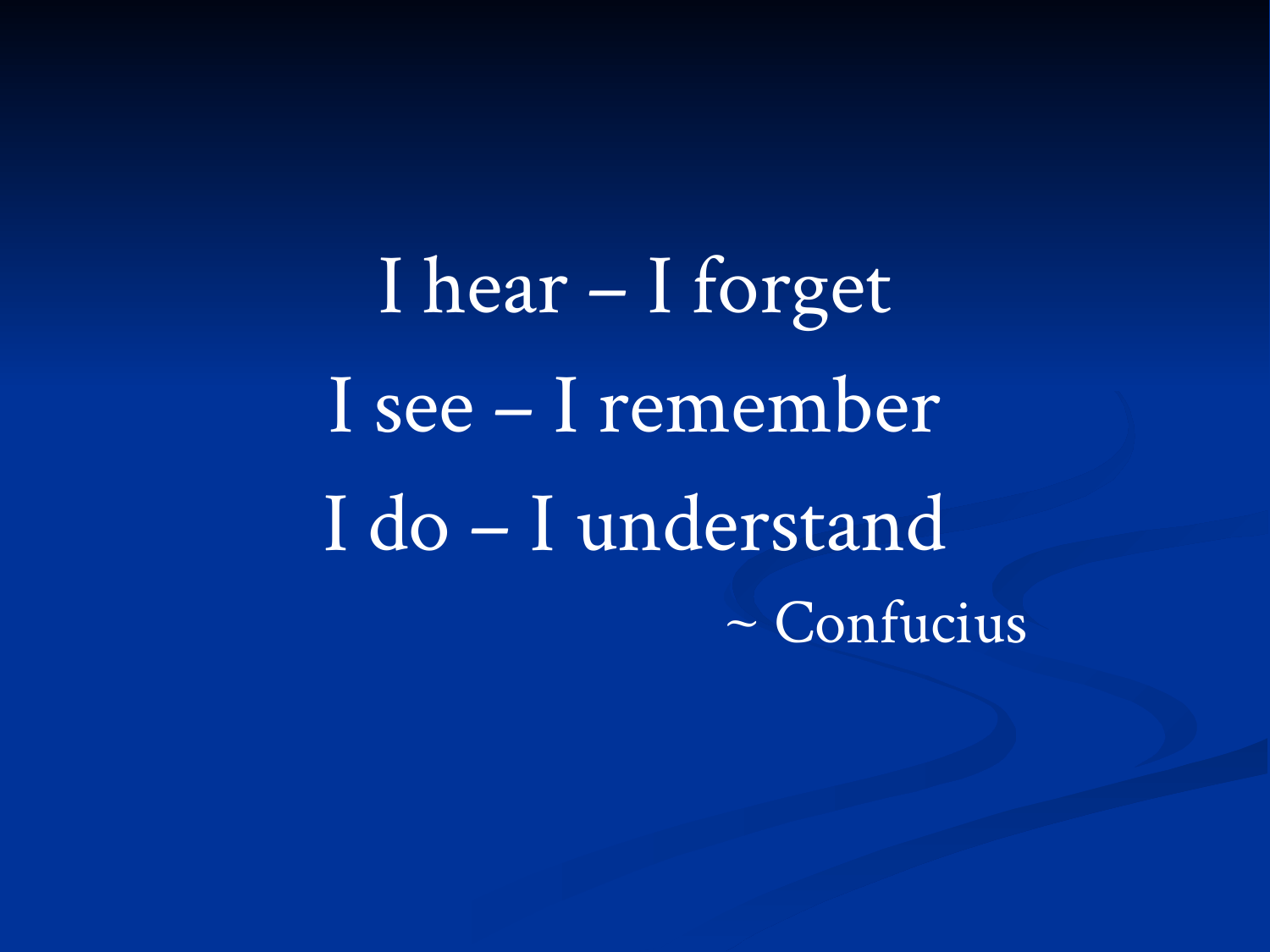

#
I hear – I forget
I see – I remember
I do – I understand
                                  ~ Confucius